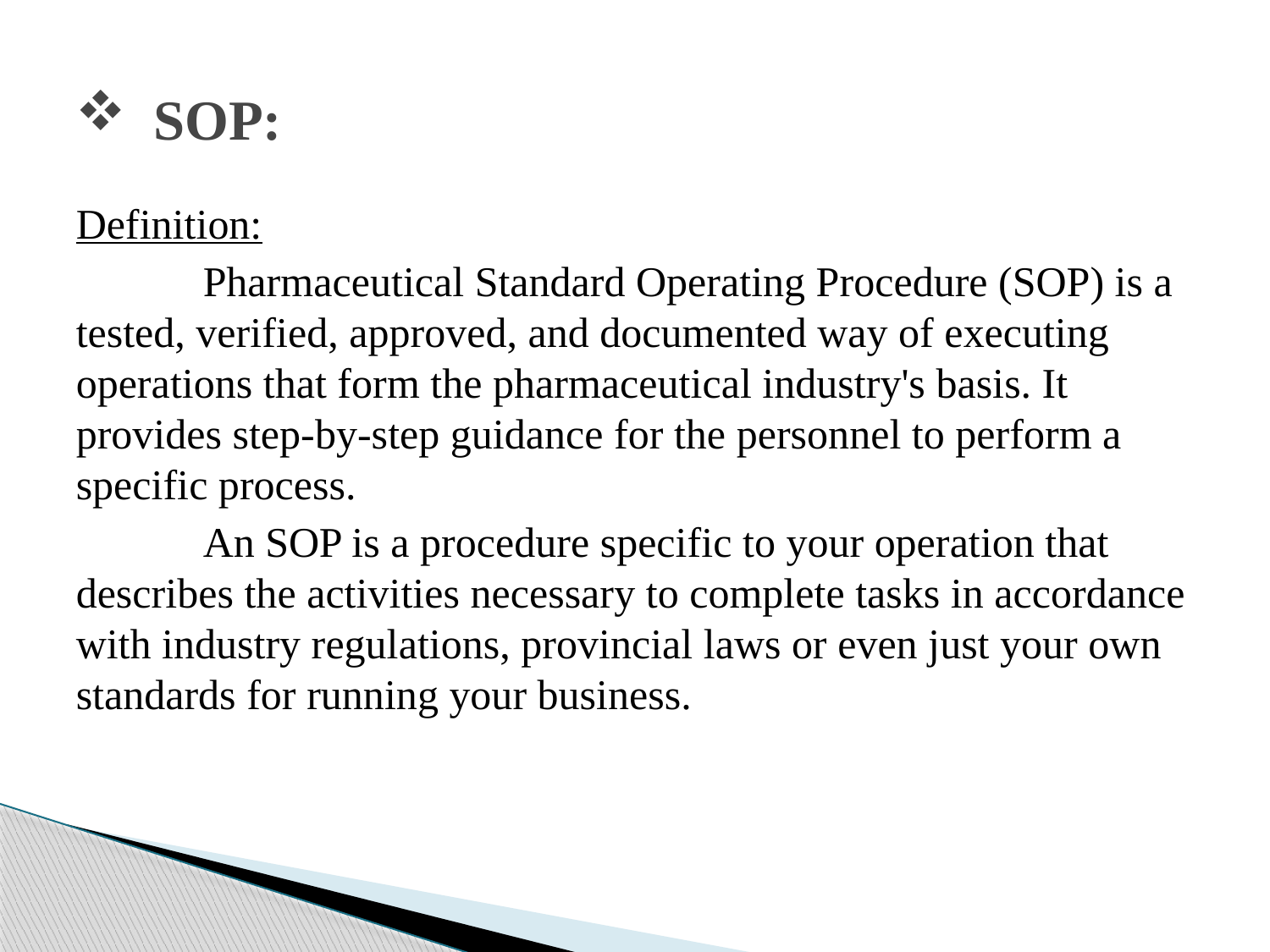

# SOP:
Definition:
	Pharmaceutical Standard Operating Procedure (SOP) is a tested, verified, approved, and documented way of executing operations that form the pharmaceutical industry's basis. It provides step-by-step guidance for the personnel to perform a specific process.
	An SOP is a procedure specific to your operation that describes the activities necessary to complete tasks in accordance with industry regulations, provincial laws or even just your own standards for running your business.